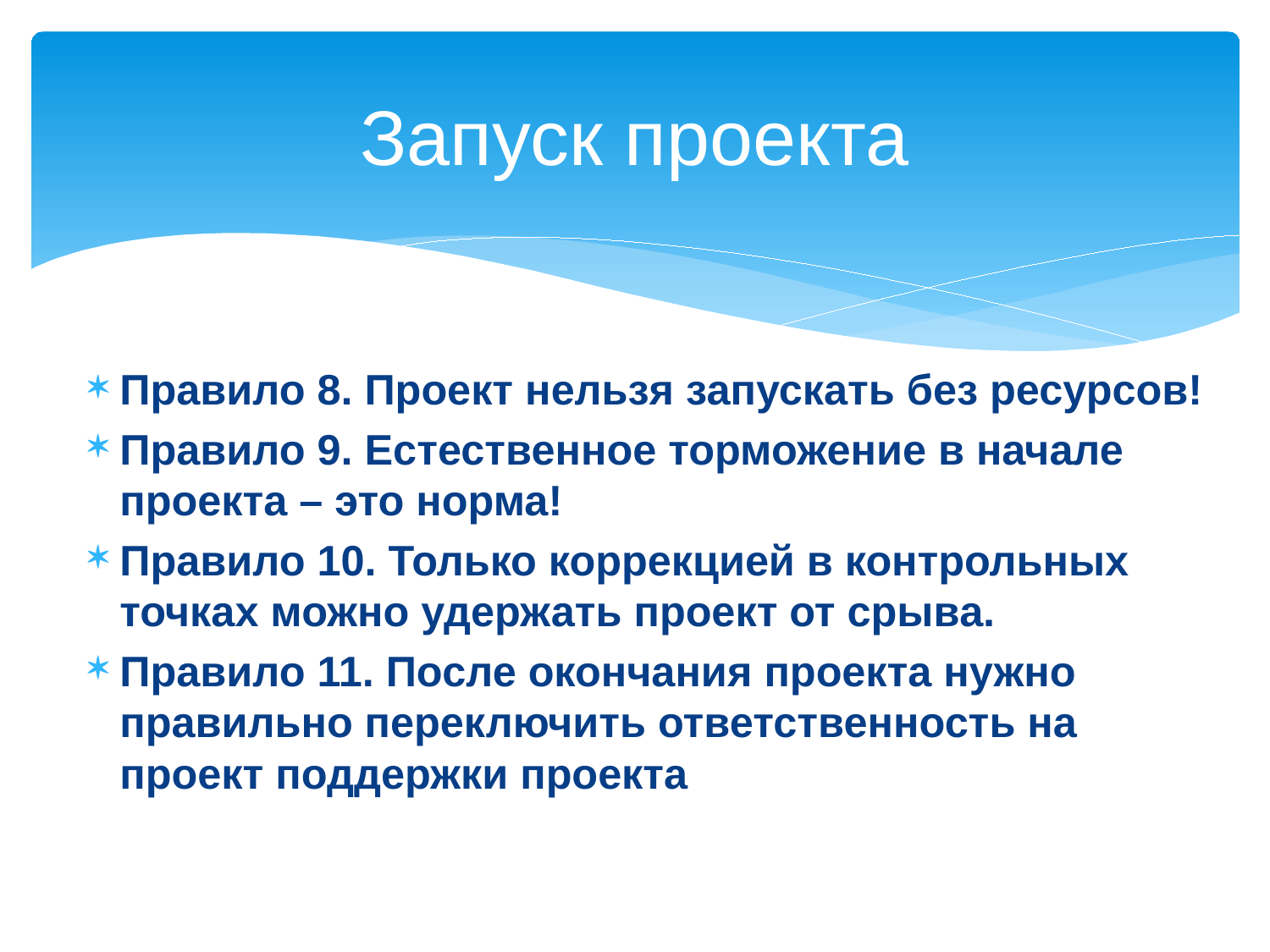

# Запуск проекта
Правило 8. Проект нельзя запускать без ресурсов!
Правило 9. Естественное торможение в начале проекта – это норма!
Правило 10. Только коррекцией в контрольных точках можно удержать проект от срыва.
Правило 11. После окончания проекта нужно правильно переключить ответственность на проект поддержки проекта